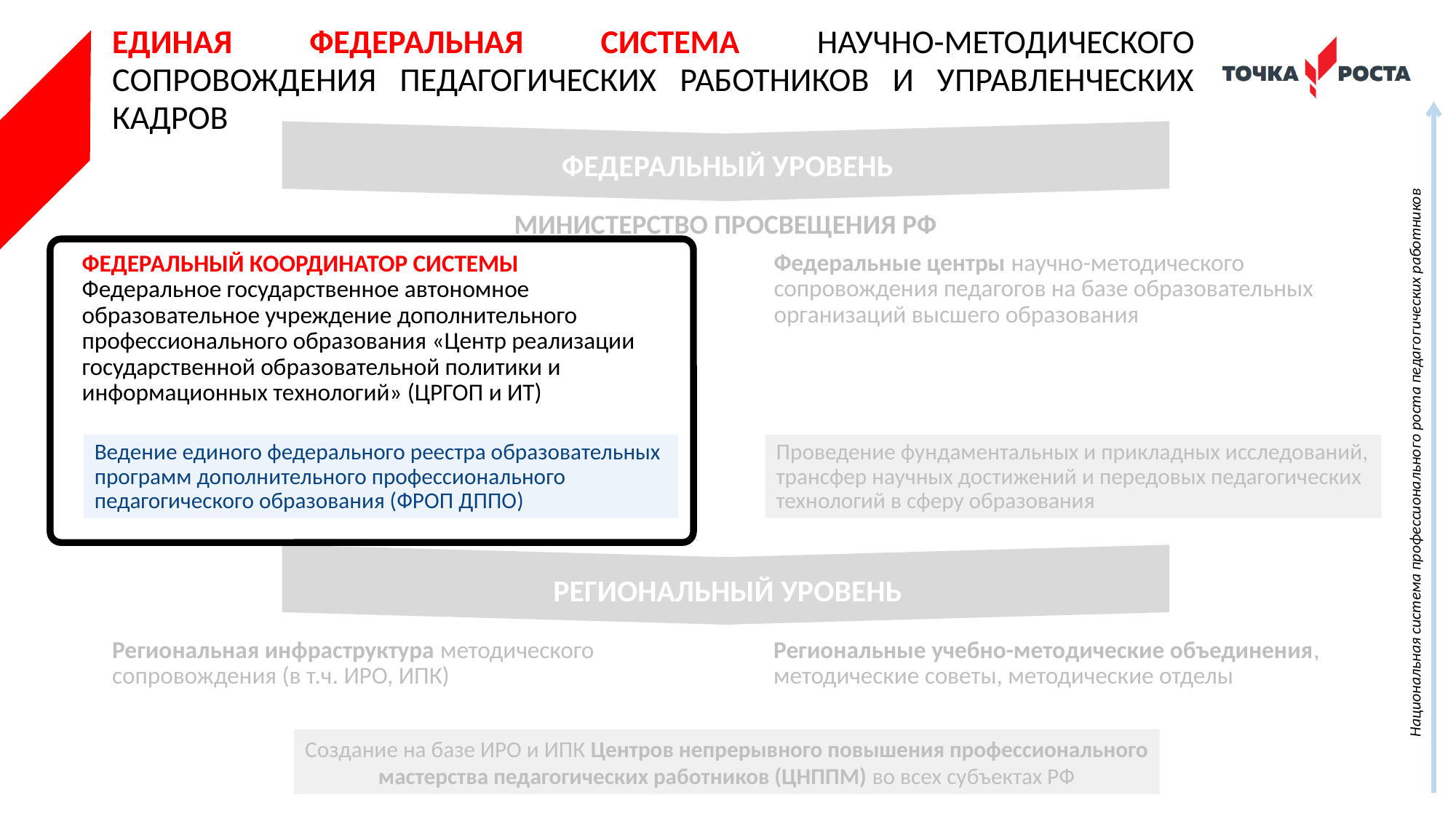

ЕДИНАЯ ФЕДЕРАЛЬНАЯ СИСТЕМА НАУЧНО-МЕТОДИЧЕСКОГО СОПРОВОЖДЕНИЯ ПЕДАГОГИЧЕСКИХ РАБОТНИКОВ И УПРАВЛЕНЧЕСКИХ КАДРОВ

ФЕДЕРАЛЬНЫЙ УРОВЕНЬ
МИНИСТЕРСТВО ПРОСВЕЩЕНИЯ РФ

Федеральные центры научно-методического сопровождения педагогов на базе образовательных организаций высшего образования
ФЕДЕРАЛЬНЫЙ КООРДИНАТОР СИСТЕМЫ
Федеральное государственное автономное образовательное учреждение дополнительного профессионального образования «Центр реализации государственной образовательной политики и информационных технологий» (ЦРГОП и ИТ)
Ведение единого федерального реестра образовательных программ дополнительного профессионального педагогического образования (ФРОП ДППО)
Проведение фундаментальных и прикладных исследований, трансфер научных достижений и передовых педагогических технологий в сферу образования
Национальная система профессионального роста педагогических работников
РЕГИОНАЛЬНЫЙ УРОВЕНЬ
Региональная инфраструктура методического сопровождения (в т.ч. ИРО, ИПК)
Региональные учебно-методические объединения, методические советы, методические отделы
Создание на базе ИРО и ИПК Центров непрерывного повышения профессионального мастерства педагогических работников (ЦНППМ) во всех субъектах РФ